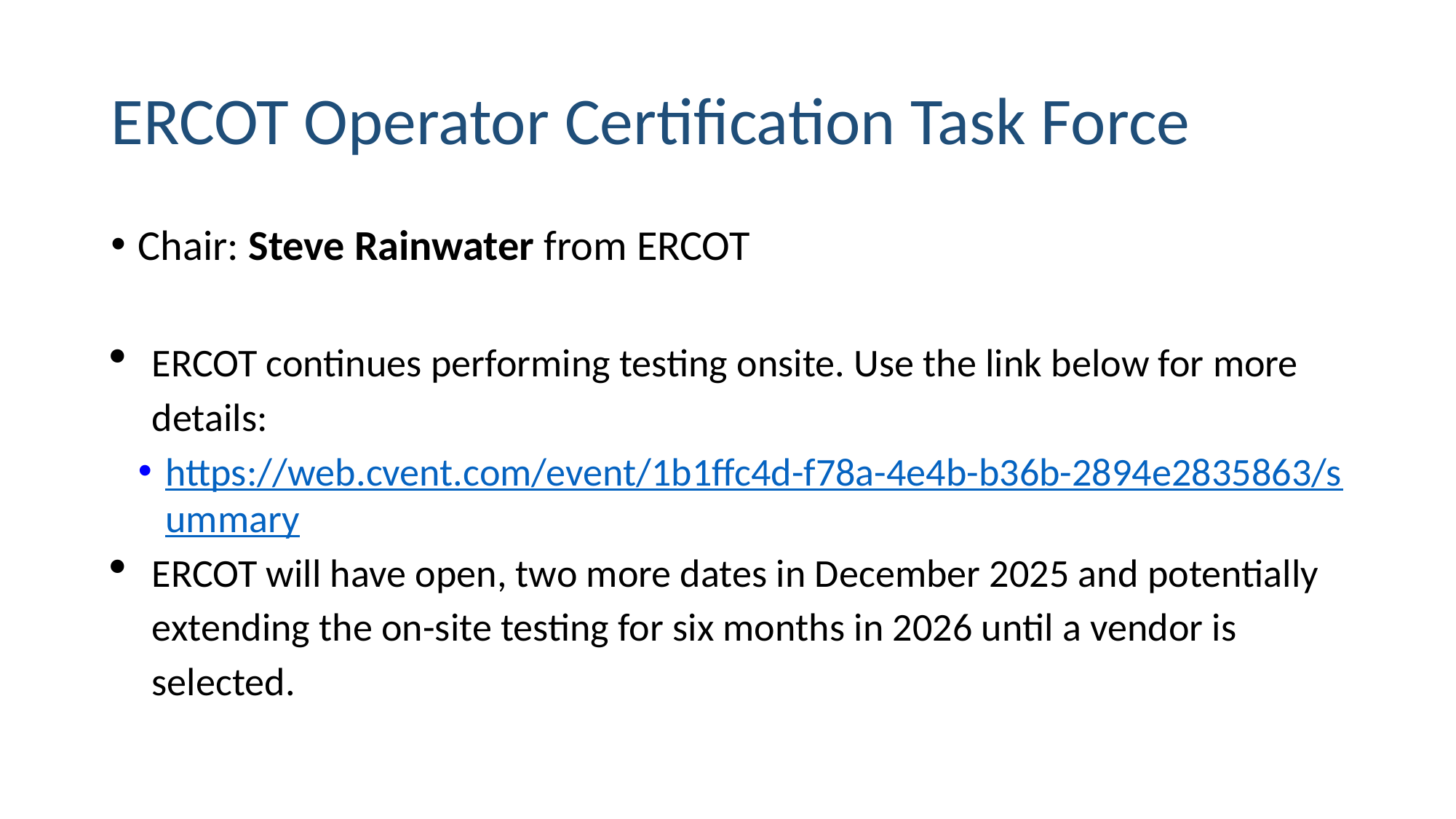

# ERCOT Operator Certification Task Force
Chair: Steve Rainwater from ERCOT

ERCOT continues performing testing onsite. Use the link below for more details:
https://web.cvent.com/event/1b1ffc4d-f78a-4e4b-b36b-2894e2835863/summary
ERCOT will have open, two more dates in December 2025 and potentially extending the on-site testing for six months in 2026 until a vendor is selected.